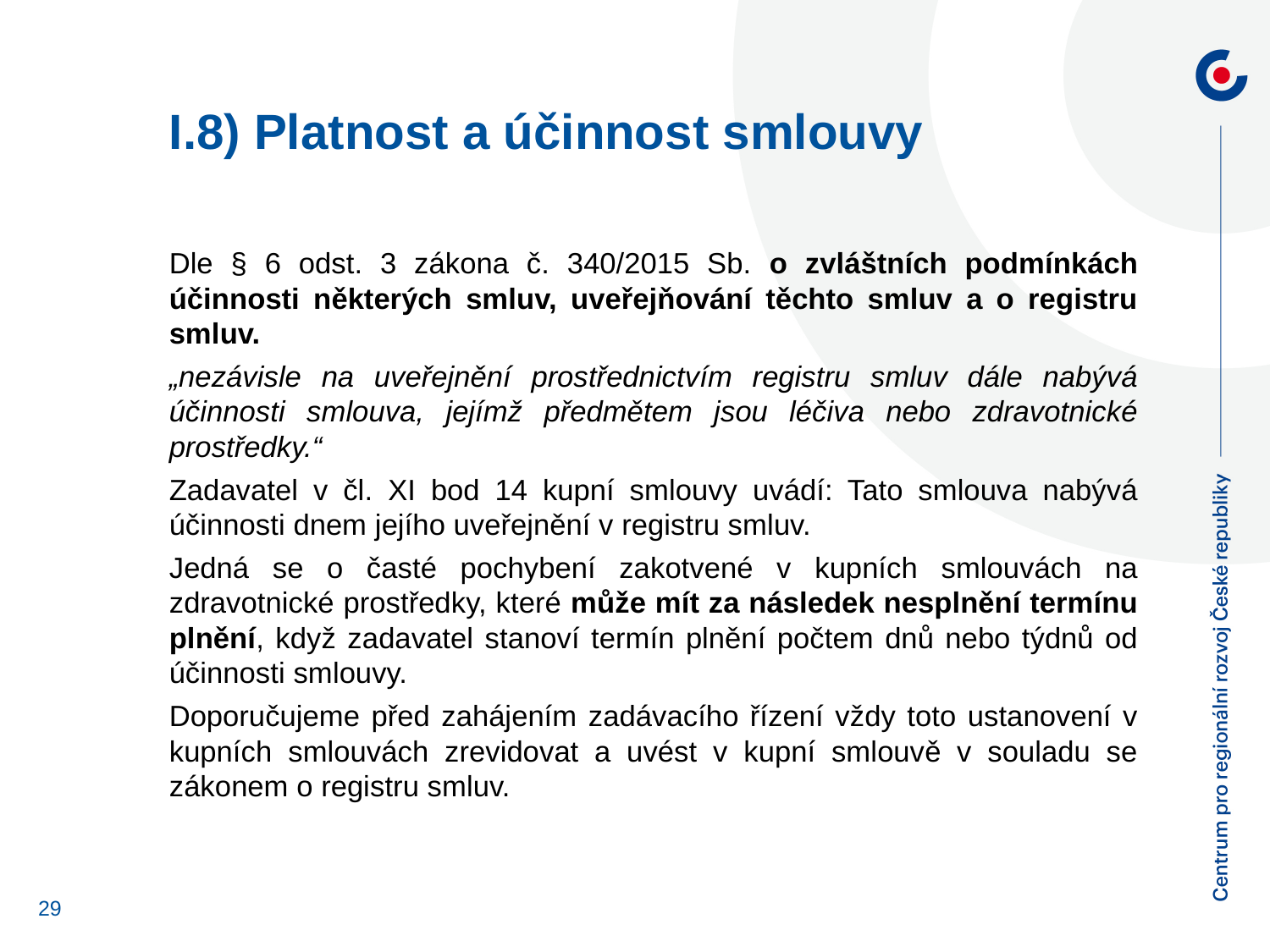

I.8) Platnost a účinnost smlouvy
Dle § 6 odst. 3 zákona č. 340/2015 Sb. o zvláštních podmínkách účinnosti některých smluv, uveřejňování těchto smluv a o registru smluv.
„nezávisle na uveřejnění prostřednictvím registru smluv dále nabývá účinnosti smlouva, jejímž předmětem jsou léčiva nebo zdravotnické prostředky.“
Zadavatel v čl. XI bod 14 kupní smlouvy uvádí: Tato smlouva nabývá účinnosti dnem jejího uveřejnění v registru smluv.
Jedná se o časté pochybení zakotvené v kupních smlouvách na zdravotnické prostředky, které může mít za následek nesplnění termínu plnění, když zadavatel stanoví termín plnění počtem dnů nebo týdnů od účinnosti smlouvy.
Doporučujeme před zahájením zadávacího řízení vždy toto ustanovení v kupních smlouvách zrevidovat a uvést v kupní smlouvě v souladu se zákonem o registru smluv.
29